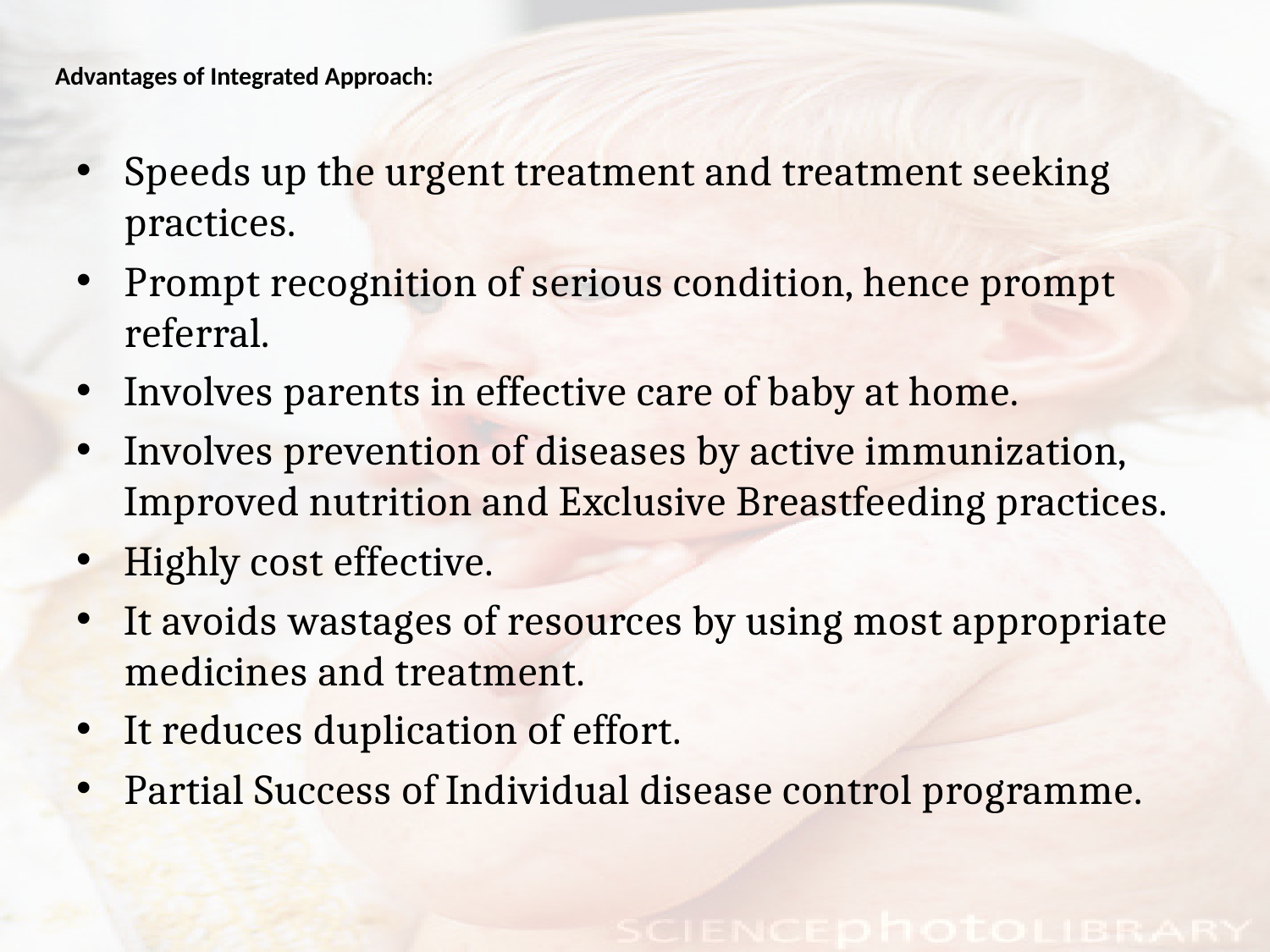

# Advantages of Integrated Approach:
Speeds up the urgent treatment and treatment seeking practices.
Prompt recognition of serious condition, hence prompt referral.
Involves parents in effective care of baby at home.
Involves prevention of diseases by active immunization, Improved nutrition and Exclusive Breastfeeding practices.
Highly cost effective.
It avoids wastages of resources by using most appropriate medicines and treatment.
It reduces duplication of effort.
Partial Success of Individual disease control programme.